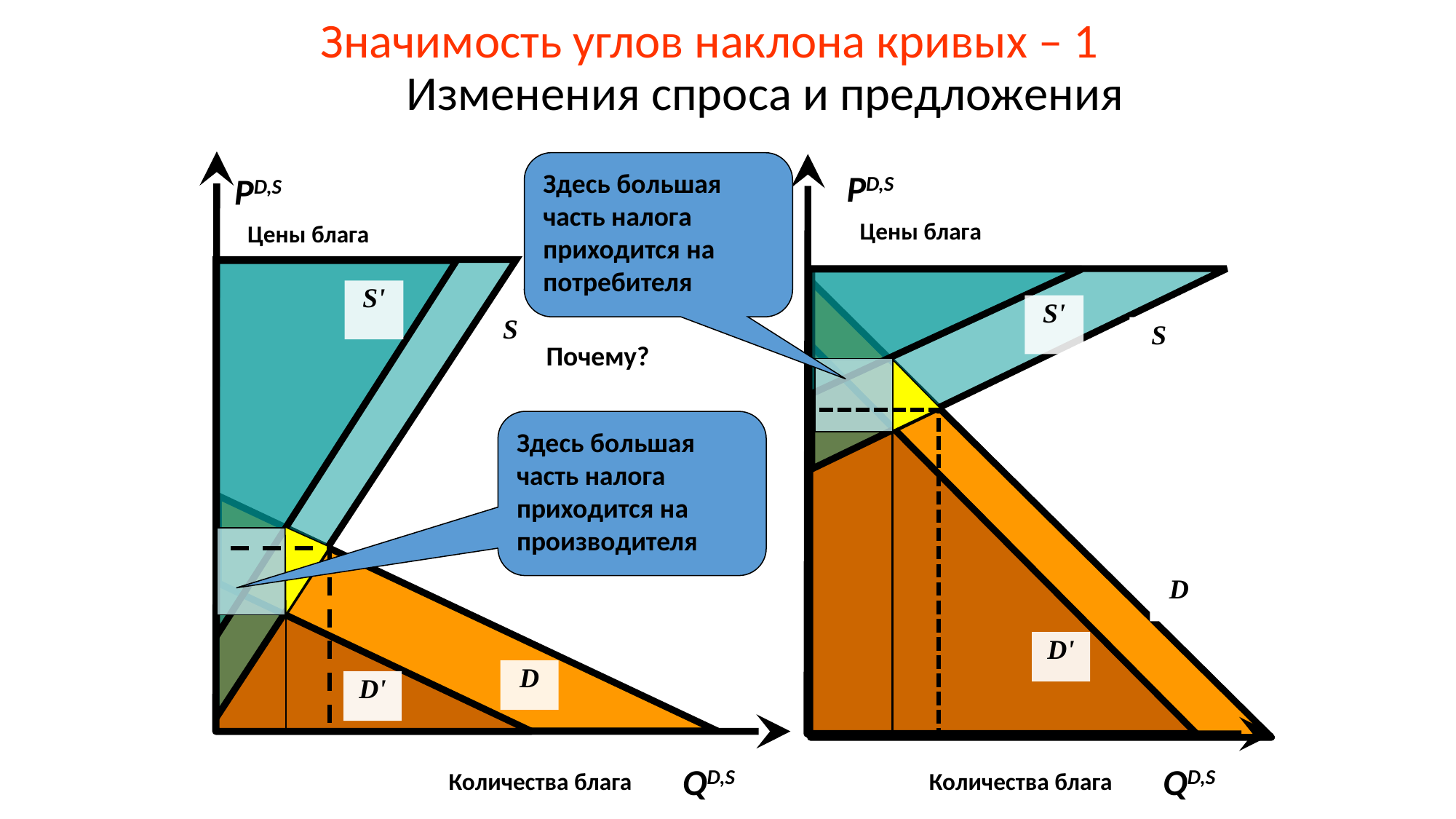

# Значимость углов наклона кривых – 1 Изменения спроса и предложения

Здесь большая часть налога приходится на потребителя

PD,S
PD,S
Цены блага
Цены блага

S'

S'
S
S
Почему?

Здесь большая часть налога приходится на производителя

D

D'
D
D'
QD,S
QD,S
Количества блага
Количества блага